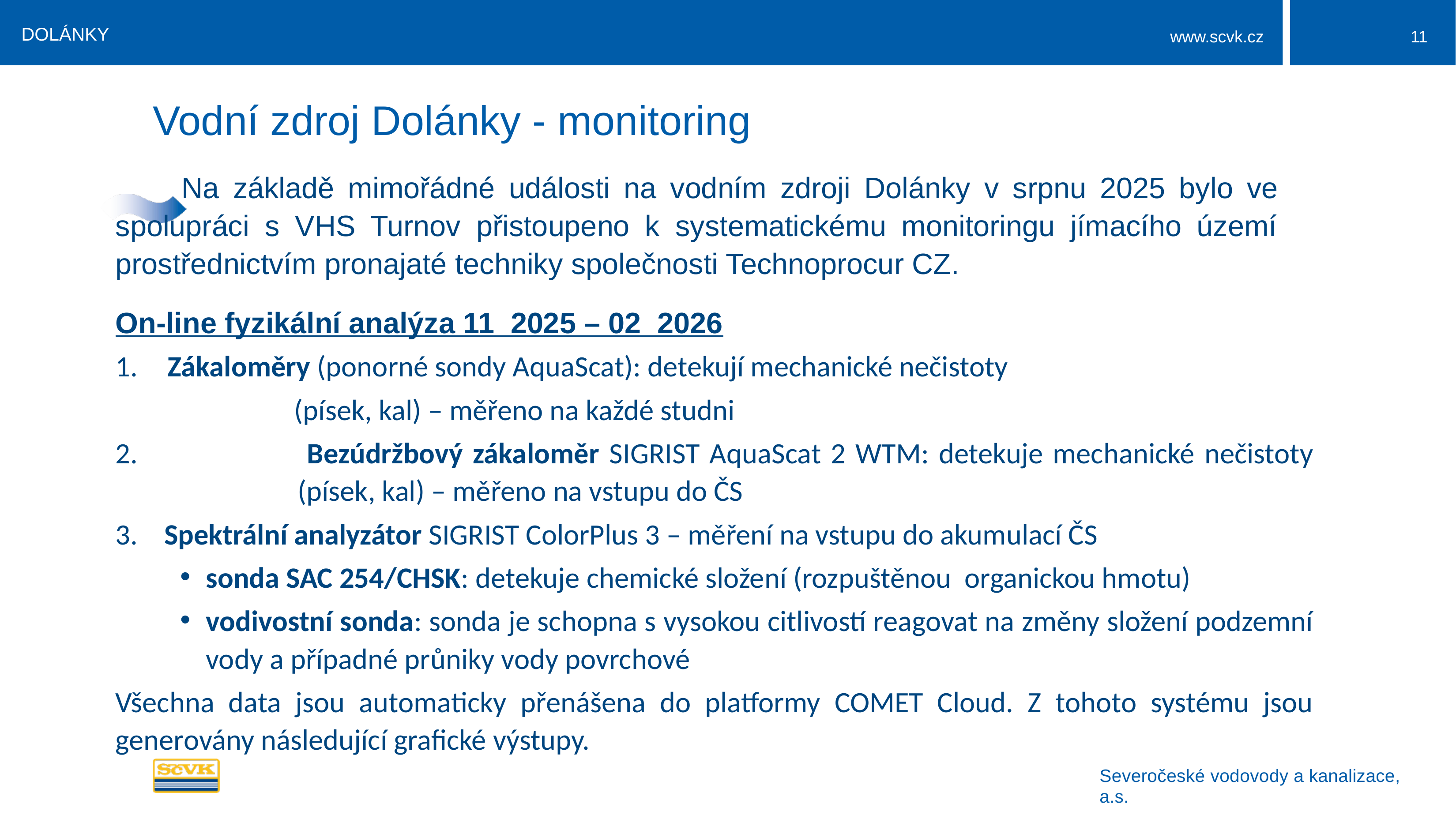

DOLÁNKY
11
# Vodní zdroj Dolánky - monitoring
	Na základě mimořádné události na vodním zdroji Dolánky v srpnu 2025 bylo ve 	spolupráci s VHS Turnov přistoupeno k systematickému monitoringu jímacího území 	prostřednictvím pronajaté techniky společnosti Technoprocur CZ.

On-line fyzikální analýza 11_2025 – 02_2026
1.	Zákaloměry (ponorné sondy AquaScat): detekují mechanické nečistoty
                           (písek, kal) – měřeno na každé studni
2.   	Bezúdržbový zákaloměr SIGRIST AquaScat 2 WTM: detekuje mechanické nečistoty (písek, kal) – měřeno na vstupu do ČS
3.    Spektrální analyzátor SIGRIST ColorPlus 3 – měření na vstupu do akumulací ČS
sonda SAC 254/CHSK: detekuje chemické složení (rozpuštěnou  organickou hmotu)
vodivostní sonda: sonda je schopna s vysokou citlivostí reagovat na změny složení podzemní vody a případné průniky vody povrchové
Všechna data jsou automaticky přenášena do platformy COMET Cloud. Z tohoto systému jsou generovány následující grafické výstupy.